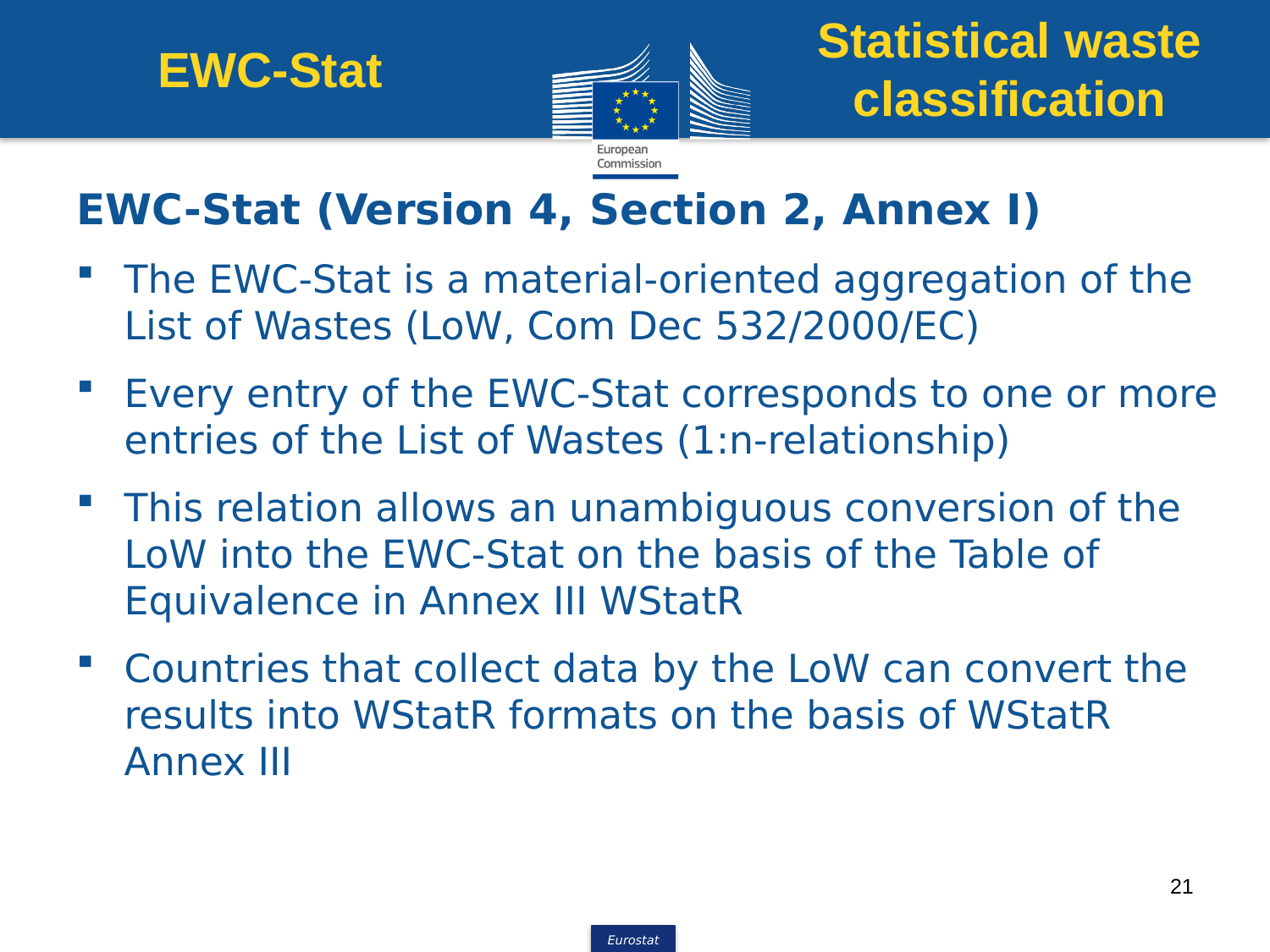

Statistical waste classification
EWC-Stat
EWC-Stat (Version 4, Section 2, Annex I)
The EWC-Stat is a material-oriented aggregation of the List of Wastes (LoW, Com Dec 532/2000/EC)
Every entry of the EWC-Stat corresponds to one or more entries of the List of Wastes (1:n-relationship)
This relation allows an unambiguous conversion of the LoW into the EWC-Stat on the basis of the Table of Equivalence in Annex III WStatR
Countries that collect data by the LoW can convert the results into WStatR formats on the basis of WStatR Annex III
21